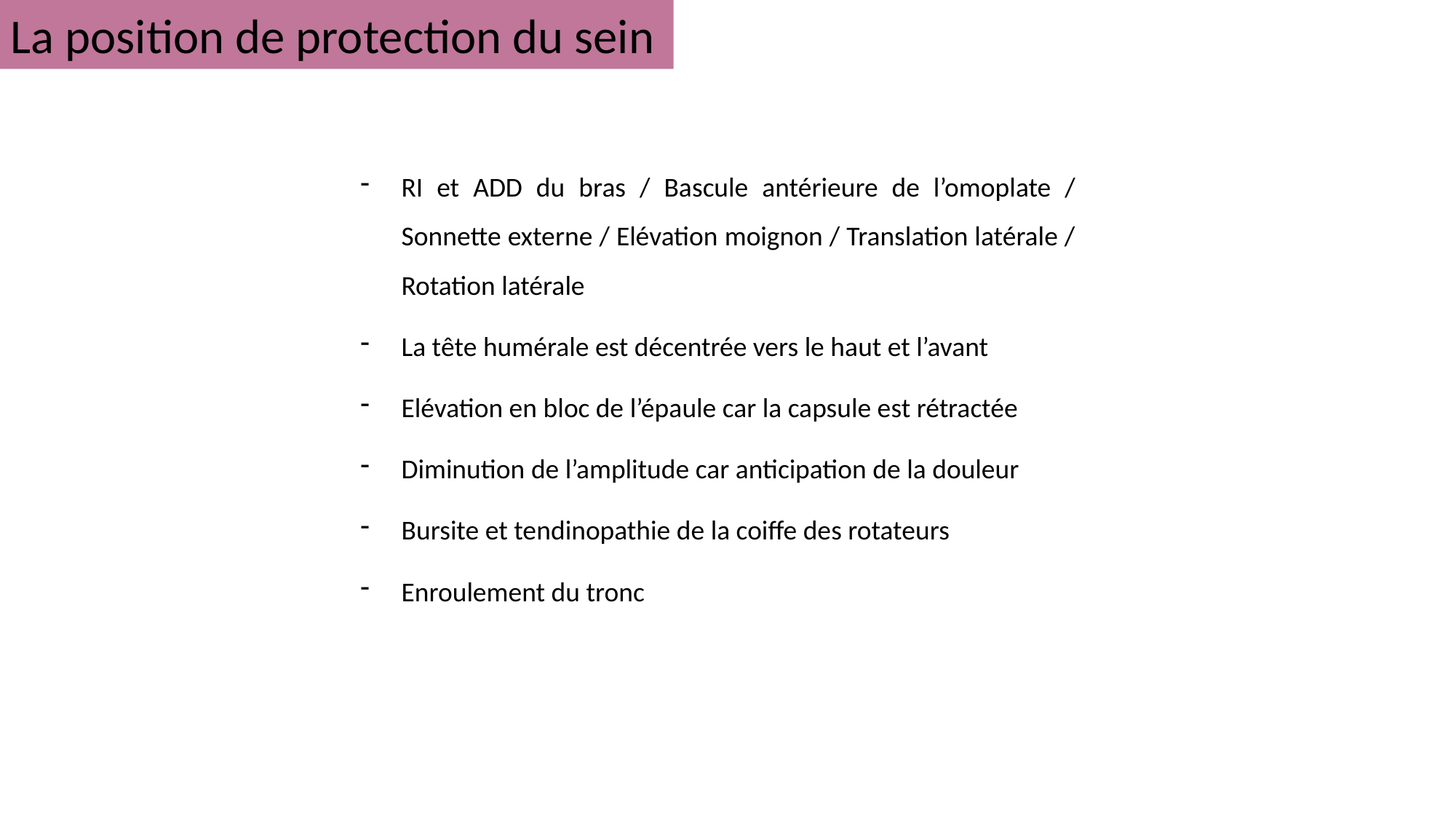

La position de protection du sein
RI et ADD du bras / Bascule antérieure de l’omoplate / Sonnette externe / Elévation moignon / Translation latérale / Rotation latérale
La tête humérale est décentrée vers le haut et l’avant
Elévation en bloc de l’épaule car la capsule est rétractée
Diminution de l’amplitude car anticipation de la douleur
Bursite et tendinopathie de la coiffe des rotateurs
Enroulement du tronc